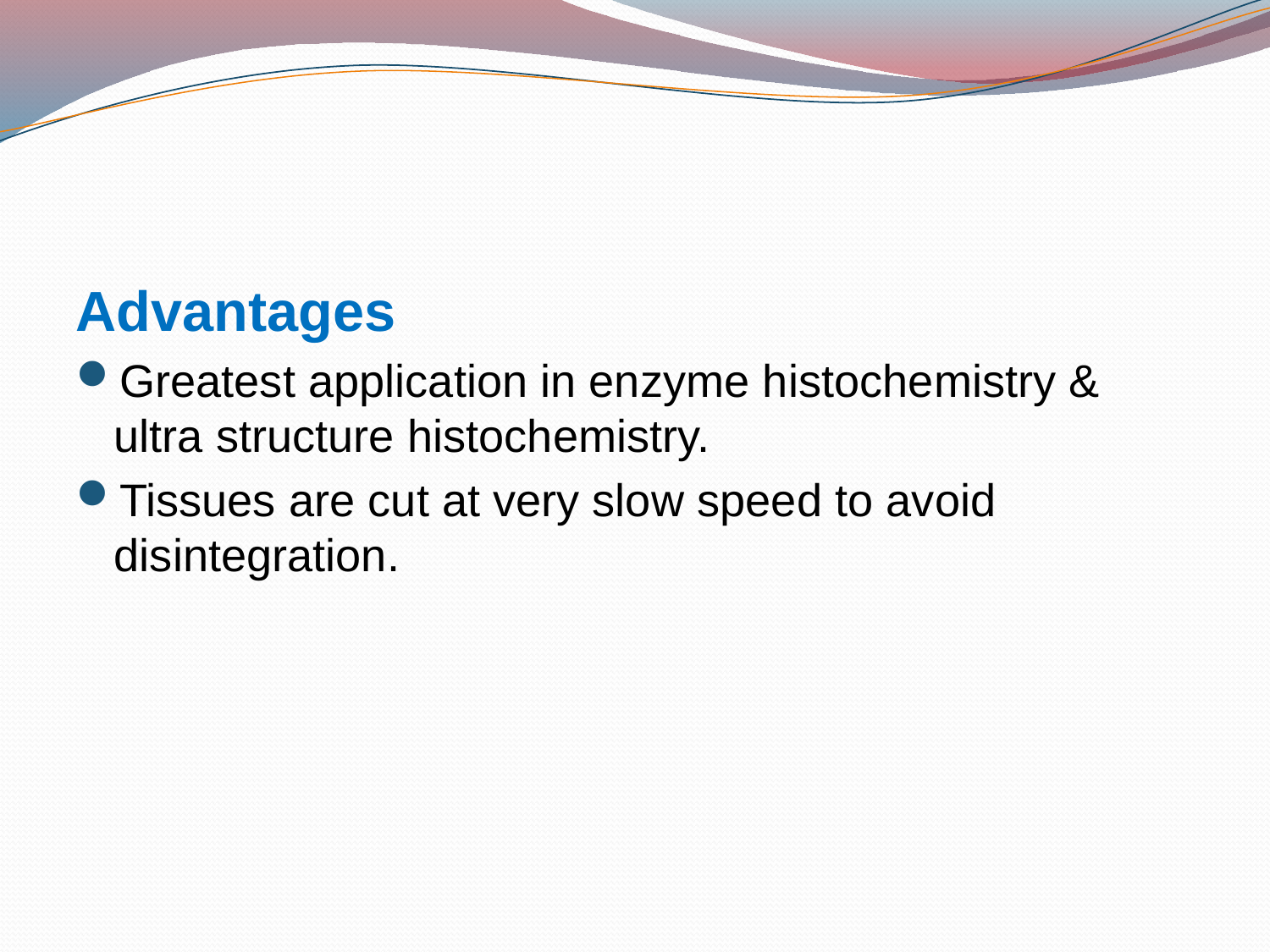

Advantages
Greatest application in enzyme histochemistry & ultra structure histochemistry.
Tissues are cut at very slow speed to avoid disintegration.